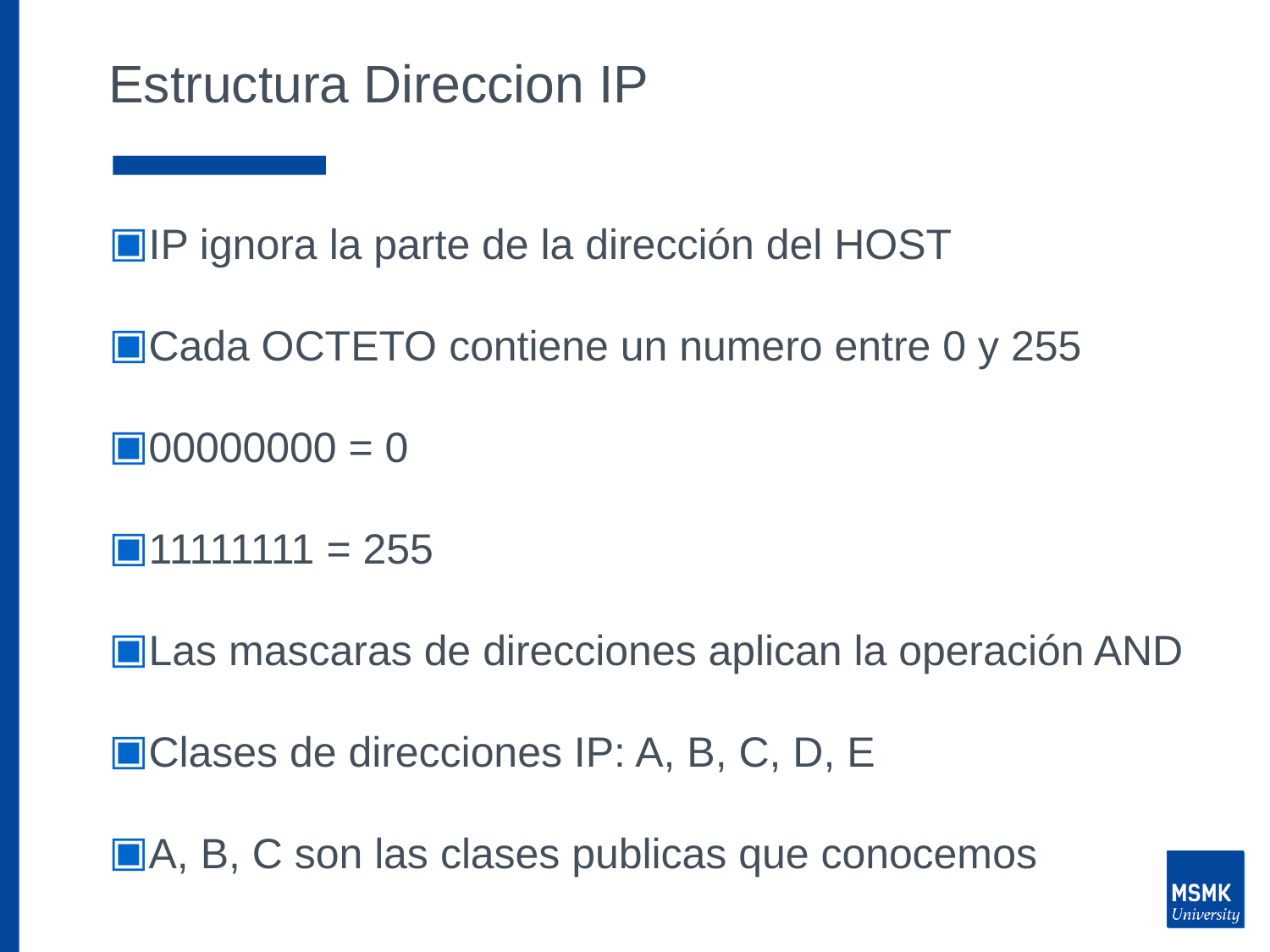

# Estructura Direccion IP
IP ignora la parte de la dirección del HOST

Cada OCTETO contiene un numero entre 0 y 255

00000000 = 0

11111111 = 255

Las mascaras de direcciones aplican la operación AND

Clases de direcciones IP: A, B, C, D, E

A, B, C son las clases publicas que conocemos